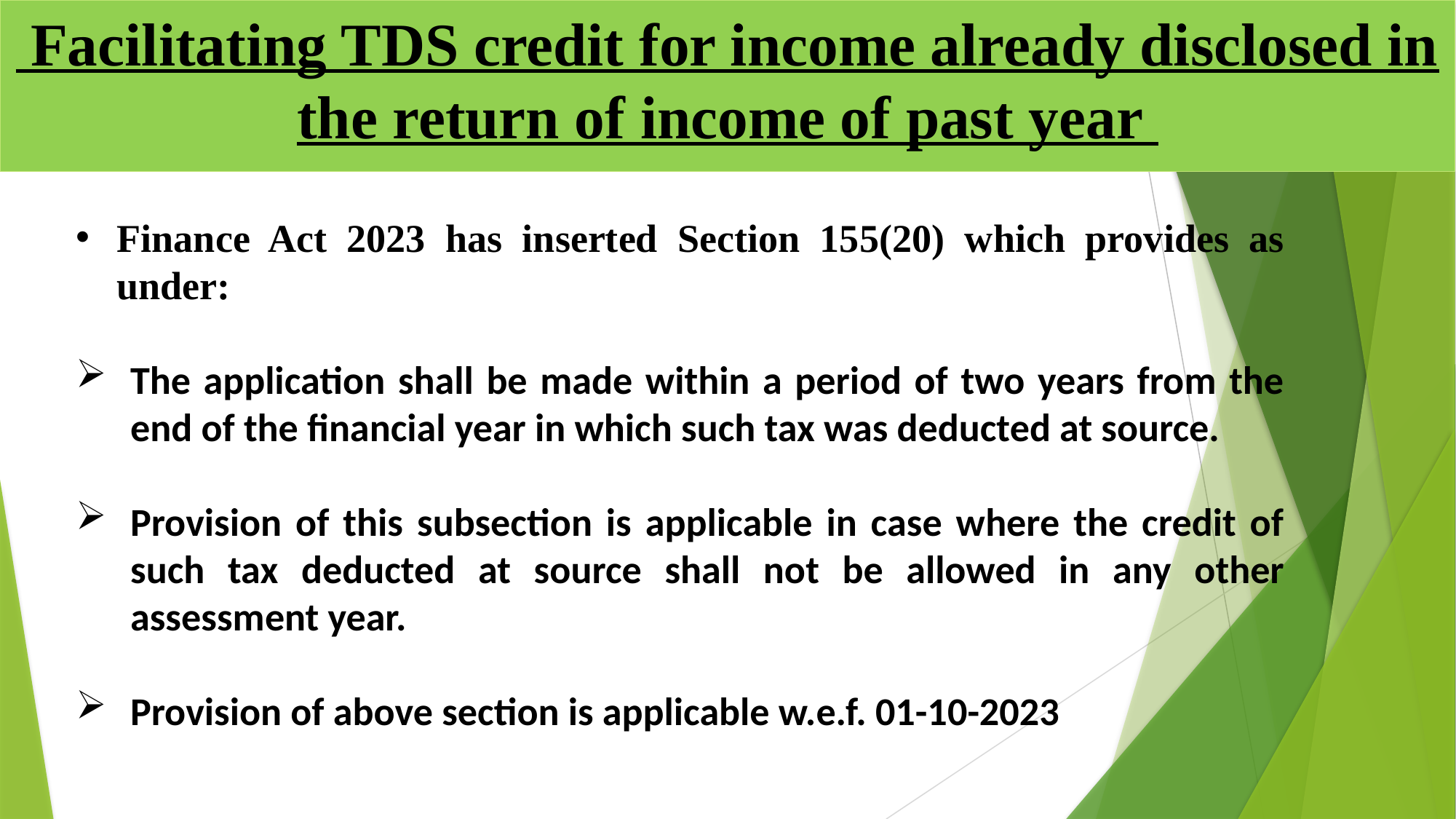

# Facilitating TDS credit for income already disclosed in the return of income of past year
Finance Act 2023 has inserted Section 155(20) which provides as under:

The application shall be made within a period of two years from the end of the financial year in which such tax was deducted at source.

Provision of this subsection is applicable in case where the credit of such tax deducted at source shall not be allowed in any other assessment year.

Provision of above section is applicable w.e.f. 01-10-2023